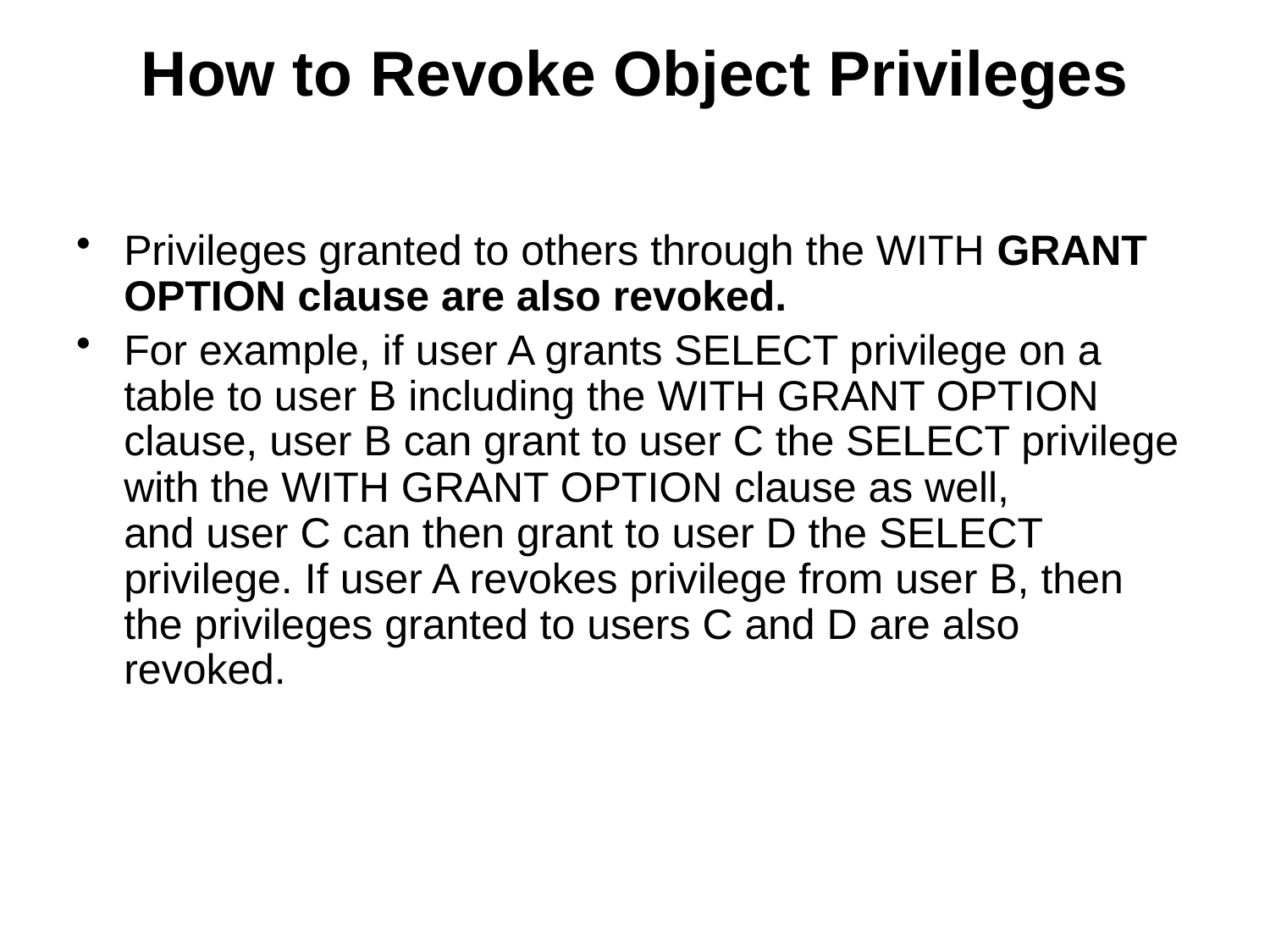

# How to Revoke Object Privileges
Privileges granted to others through the WITH GRANT OPTION clause are also revoked.
For example, if user A grants SELECT privilege on a table to user B including the WITH GRANT OPTION
clause, user B can grant to user C the SELECT privilege with the WITH GRANT OPTION clause as well,
and user C can then grant to user D the SELECT privilege. If user A revokes privilege from user B, then the privileges granted to users C and D are also revoked.